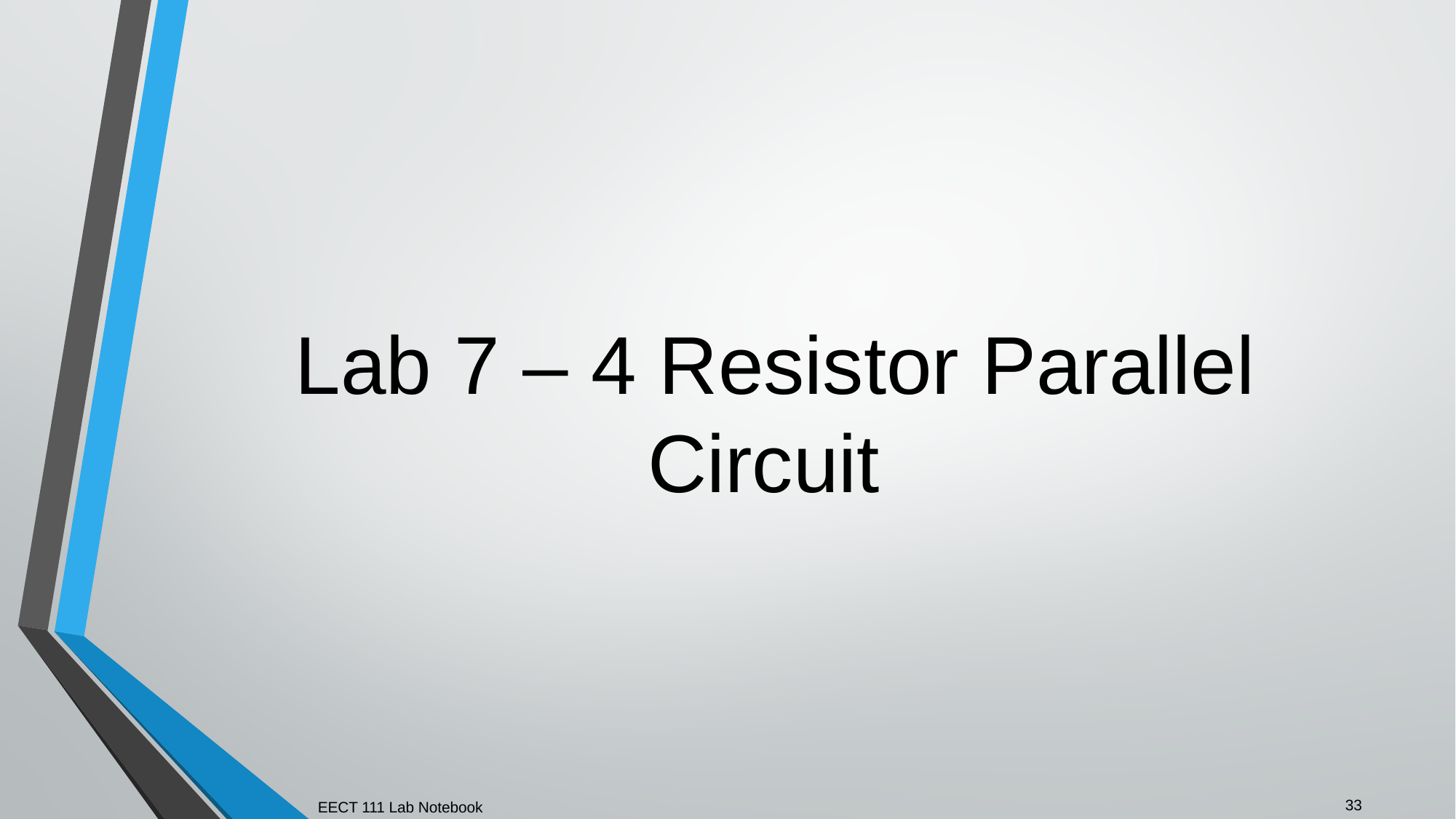

# Lab 7 – 4 Resistor Parallel Circuit
33
EECT 111 Lab Notebook